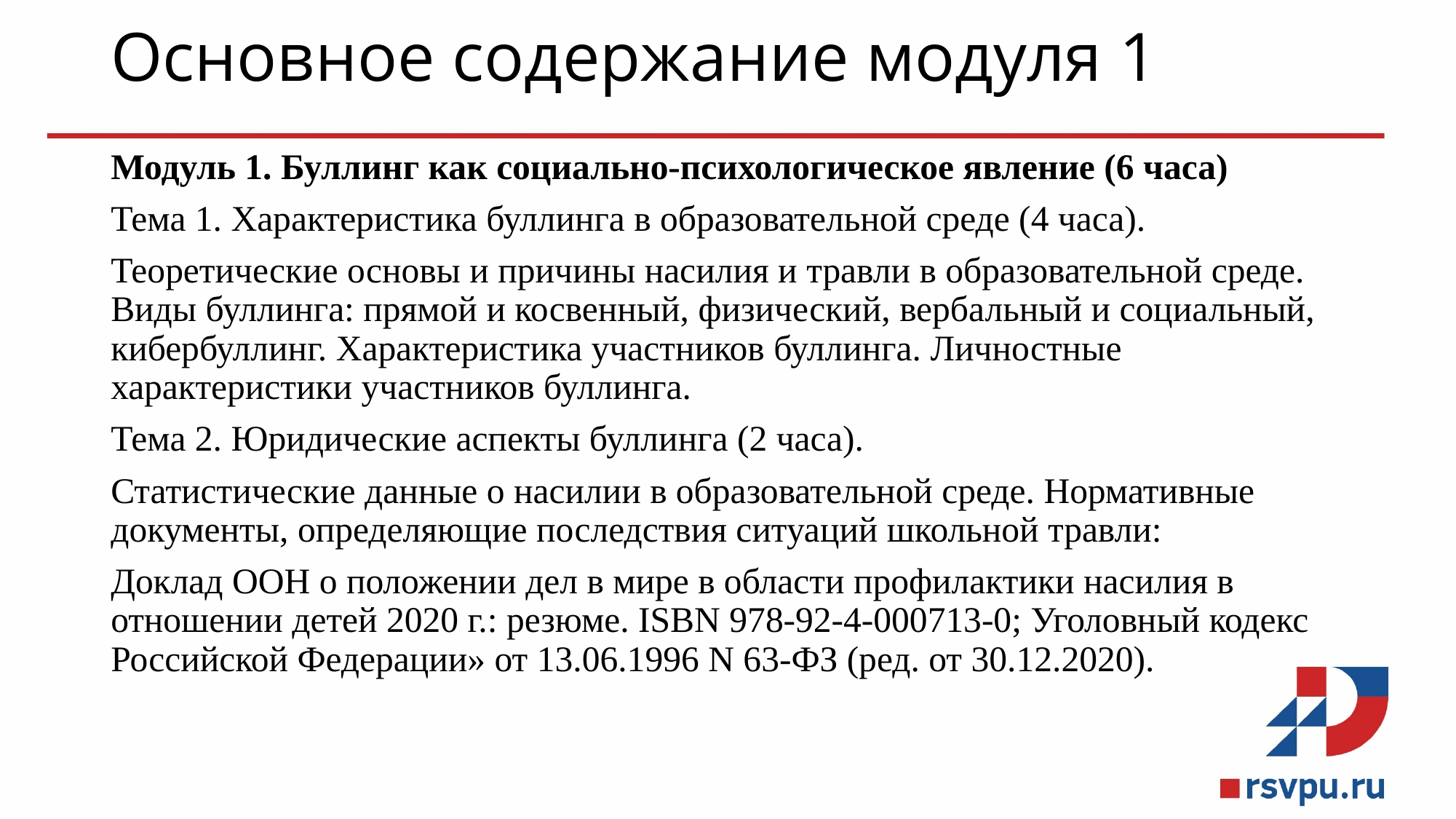

# Основное содержание модуля 1
Модуль 1. Буллинг как социально-психологическое явление (6 часа)
Тема 1. Характеристика буллинга в образовательной среде (4 часа).
Теоретические основы и причины насилия и травли в образовательной среде. Виды буллинга: прямой и косвенный, физический, вербальный и социальный, кибербуллинг. Характеристика участников буллинга. Личностные характеристики участников буллинга.
Тема 2. Юридические аспекты буллинга (2 часа).
Статистические данные о насилии в образовательной среде. Нормативные документы, определяющие последствия ситуаций школьной травли:
Доклад ООН о положении дел в мире в области профилактики насилия в отношении детей 2020 г.: резюме. ISBN 978-92-4-000713-0; Уголовный кодекс Российской Федерации» от 13.06.1996 N 63-ФЗ (ред. от 30.12.2020).